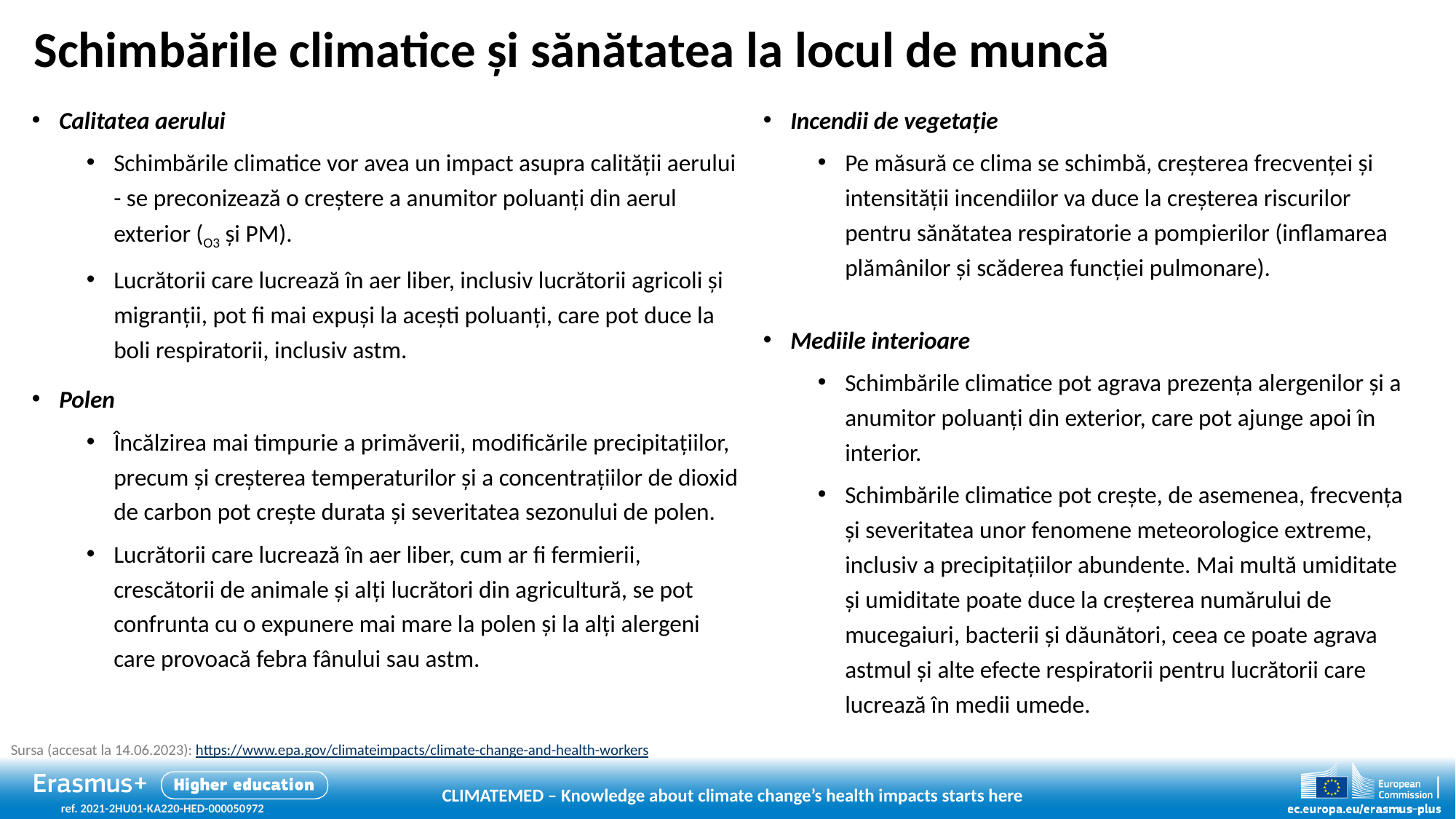

# Schimbările climatice și sănătatea la locul de muncă
Calitatea aerului
Schimbările climatice vor avea un impact asupra calității aerului - se preconizează o creștere a anumitor poluanți din aerul exterior (O3 și PM).
Lucrătorii care lucrează în aer liber, inclusiv lucrătorii agricoli și migranții, pot fi mai expuși la acești poluanți, care pot duce la boli respiratorii, inclusiv astm.
Polen
Încălzirea mai timpurie a primăverii, modificările precipitațiilor, precum și creșterea temperaturilor și a concentrațiilor de dioxid de carbon pot crește durata și severitatea sezonului de polen.
Lucrătorii care lucrează în aer liber, cum ar fi fermierii, crescătorii de animale și alți lucrători din agricultură, se pot confrunta cu o expunere mai mare la polen și la alți alergeni care provoacă febra fânului sau astm.
Incendii de vegetație
Pe măsură ce clima se schimbă, creșterea frecvenței și intensității incendiilor va duce la creșterea riscurilor pentru sănătatea respiratorie a pompierilor (inflamarea plămânilor și scăderea funcției pulmonare).
Mediile interioare
Schimbările climatice pot agrava prezența alergenilor și a anumitor poluanți din exterior, care pot ajunge apoi în interior.
Schimbările climatice pot crește, de asemenea, frecvența și severitatea unor fenomene meteorologice extreme, inclusiv a precipitațiilor abundente. Mai multă umiditate și umiditate poate duce la creșterea numărului de mucegaiuri, bacterii și dăunători, ceea ce poate agrava astmul și alte efecte respiratorii pentru lucrătorii care lucrează în medii umede.
Sursa (accesat la 14.06.2023): https://www.epa.gov/climateimpacts/climate-change-and-health-workers